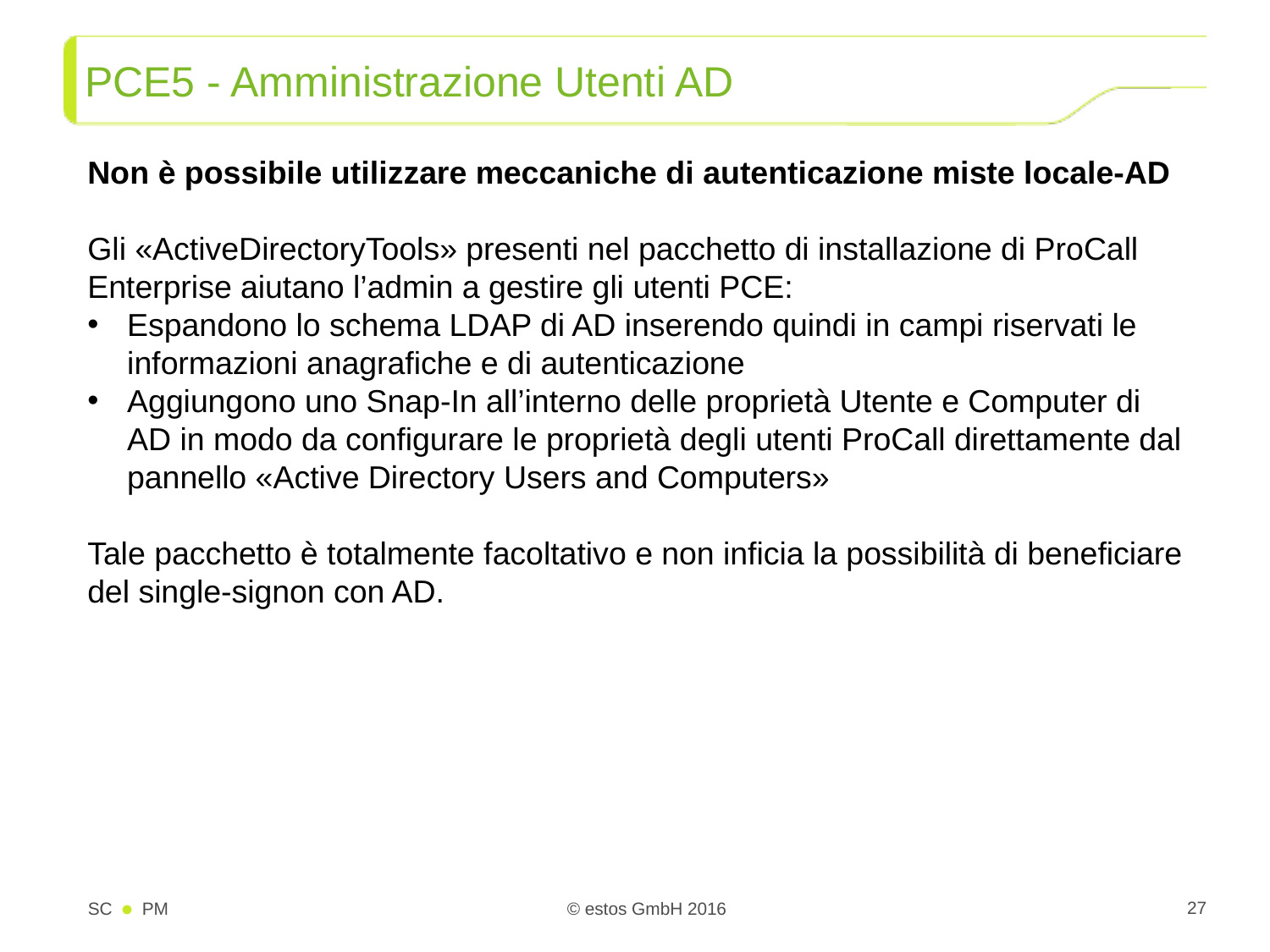

# PCE5 - Amministrazione Utenti AD
Non è possibile utilizzare meccaniche di autenticazione miste locale-AD

Gli «ActiveDirectoryTools» presenti nel pacchetto di installazione di ProCall Enterprise aiutano l’admin a gestire gli utenti PCE:
Espandono lo schema LDAP di AD inserendo quindi in campi riservati le informazioni anagrafiche e di autenticazione
Aggiungono uno Snap-In all’interno delle proprietà Utente e Computer di AD in modo da configurare le proprietà degli utenti ProCall direttamente dal pannello «Active Directory Users and Computers»

Tale pacchetto è totalmente facoltativo e non inficia la possibilità di beneficiare del single-signon con AD.

SC
PM
27